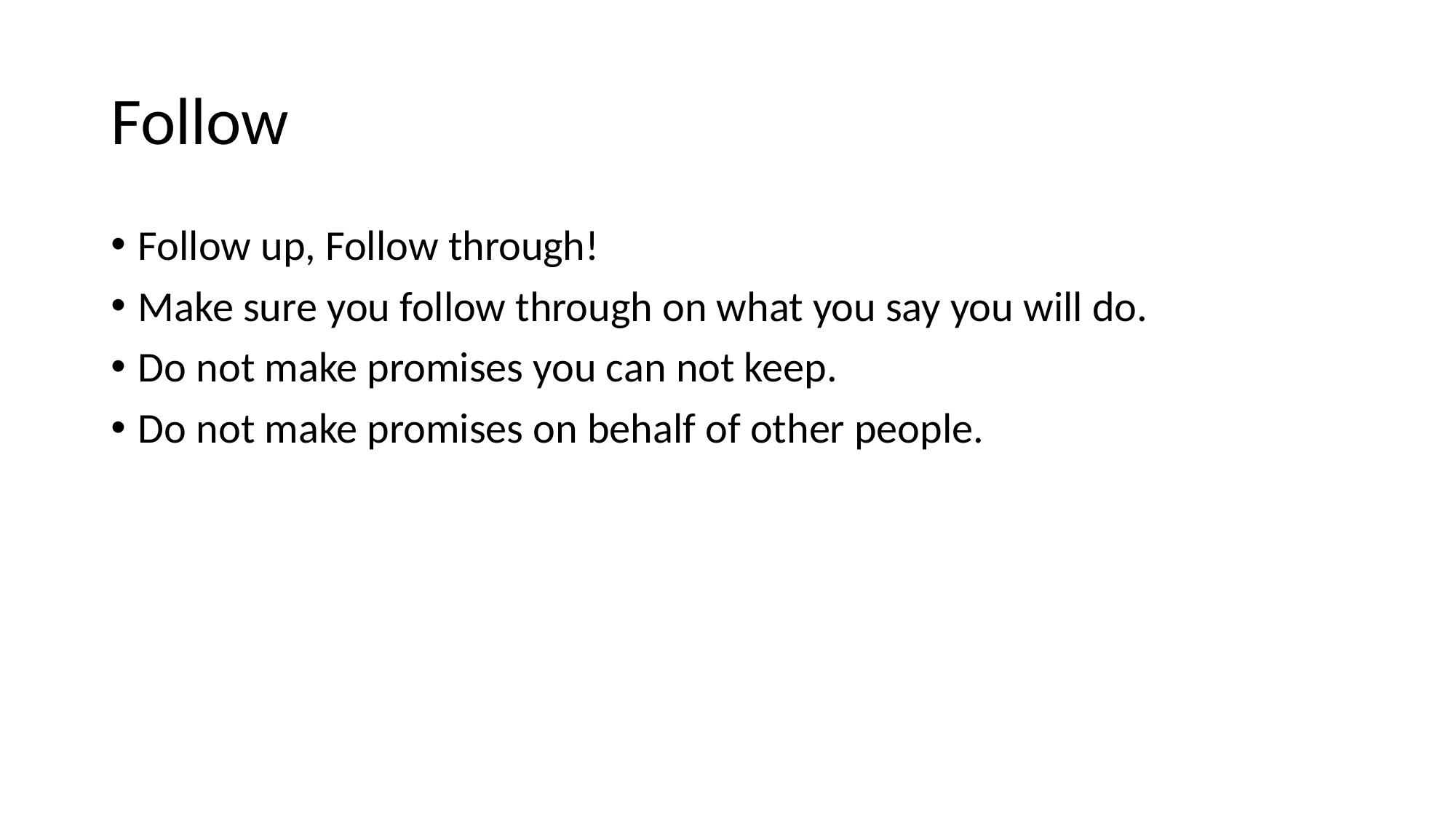

# Follow
Follow up, Follow through!
Make sure you follow through on what you say you will do.
Do not make promises you can not keep.
Do not make promises on behalf of other people.